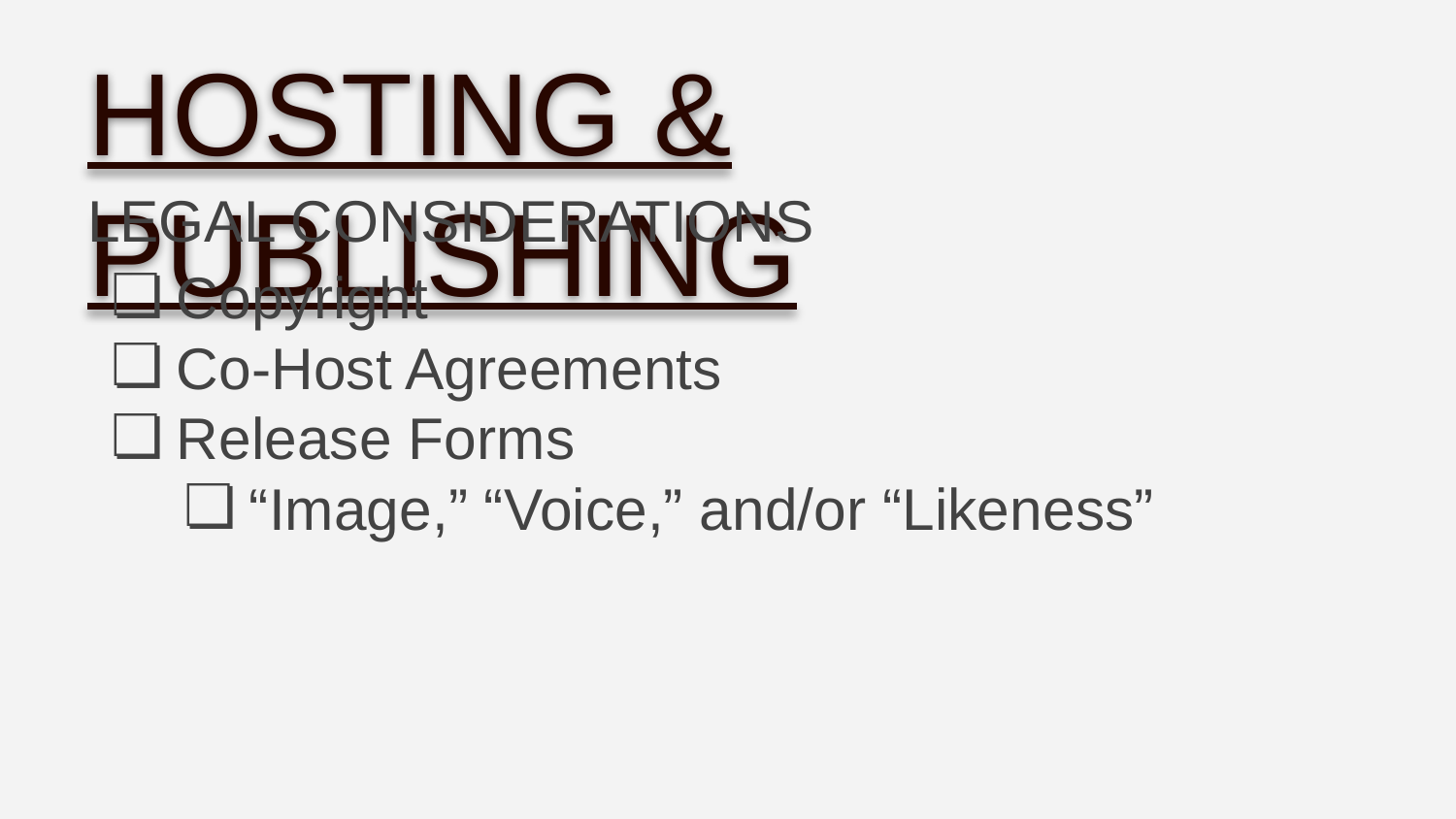

HOSTING & PUBLISHING
LEGAL CONSIDERATIONS
Copyright
Co-Host Agreements
Release Forms
“Image,” “Voice,” and/or “Likeness”